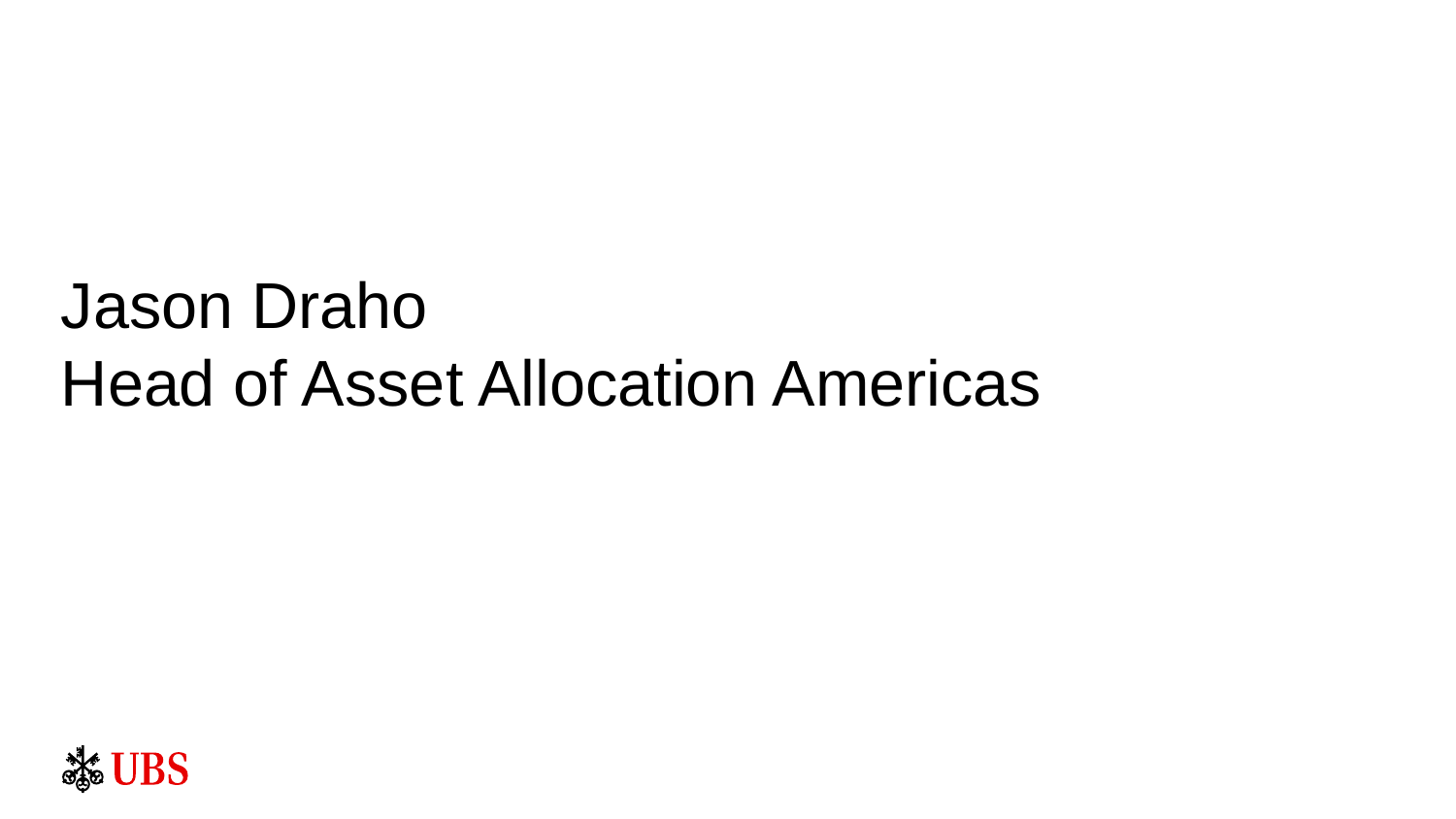

Jason Draho
Head of Asset Allocation Americas